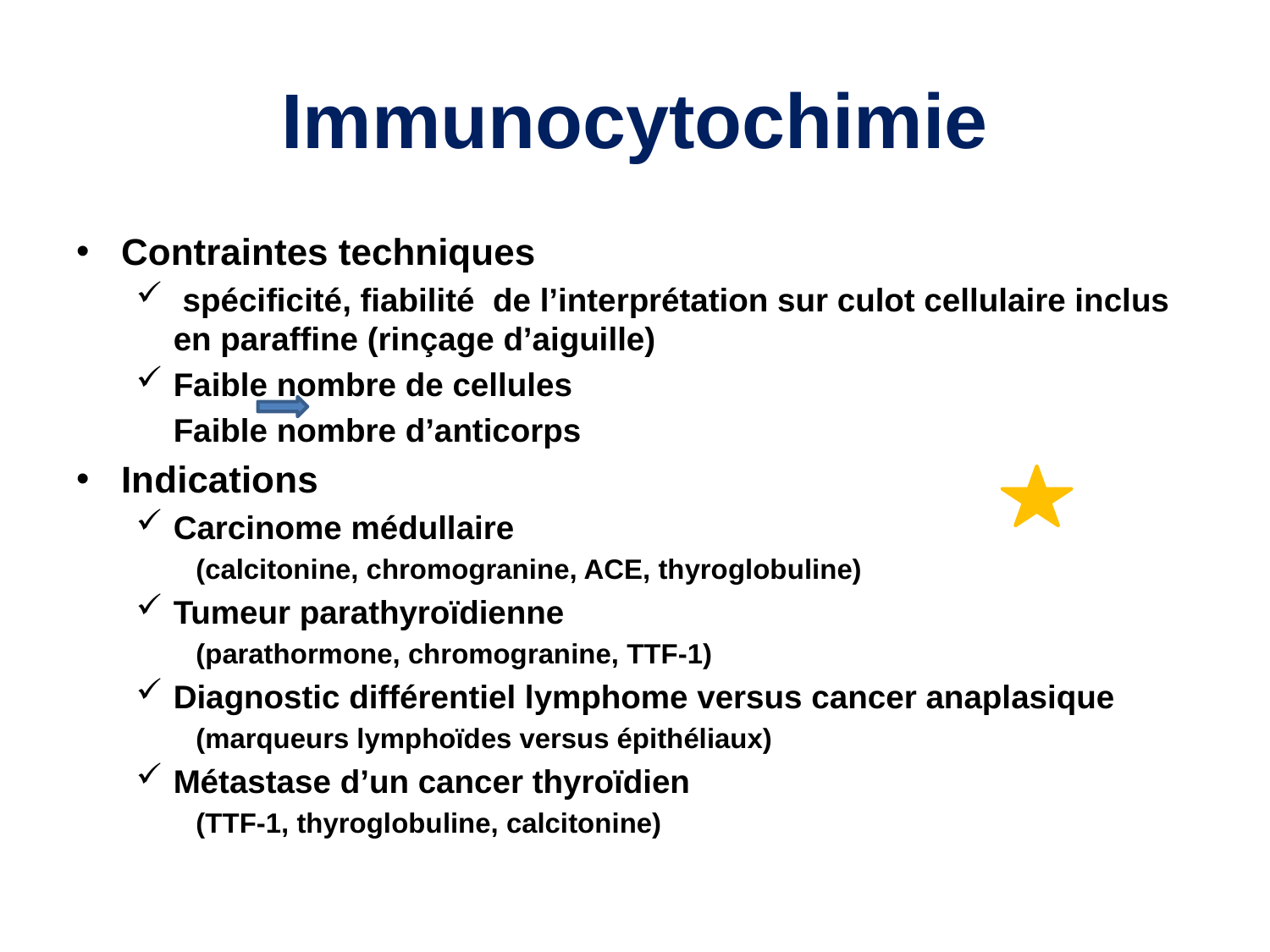

# Immunocytochimie
Contraintes techniques
 spécificité, fiabilité  de l’interprétation sur culot cellulaire inclus en paraffine (rinçage d’aiguille)
Faible nombre de cellules
			Faible nombre d’anticorps
Indications
Carcinome médullaire
(calcitonine, chromogranine, ACE, thyroglobuline)
Tumeur parathyroïdienne
(parathormone, chromogranine, TTF-1)
Diagnostic différentiel lymphome versus cancer anaplasique
(marqueurs lymphoïdes versus épithéliaux)
Métastase d’un cancer thyroïdien
(TTF-1, thyroglobuline, calcitonine)